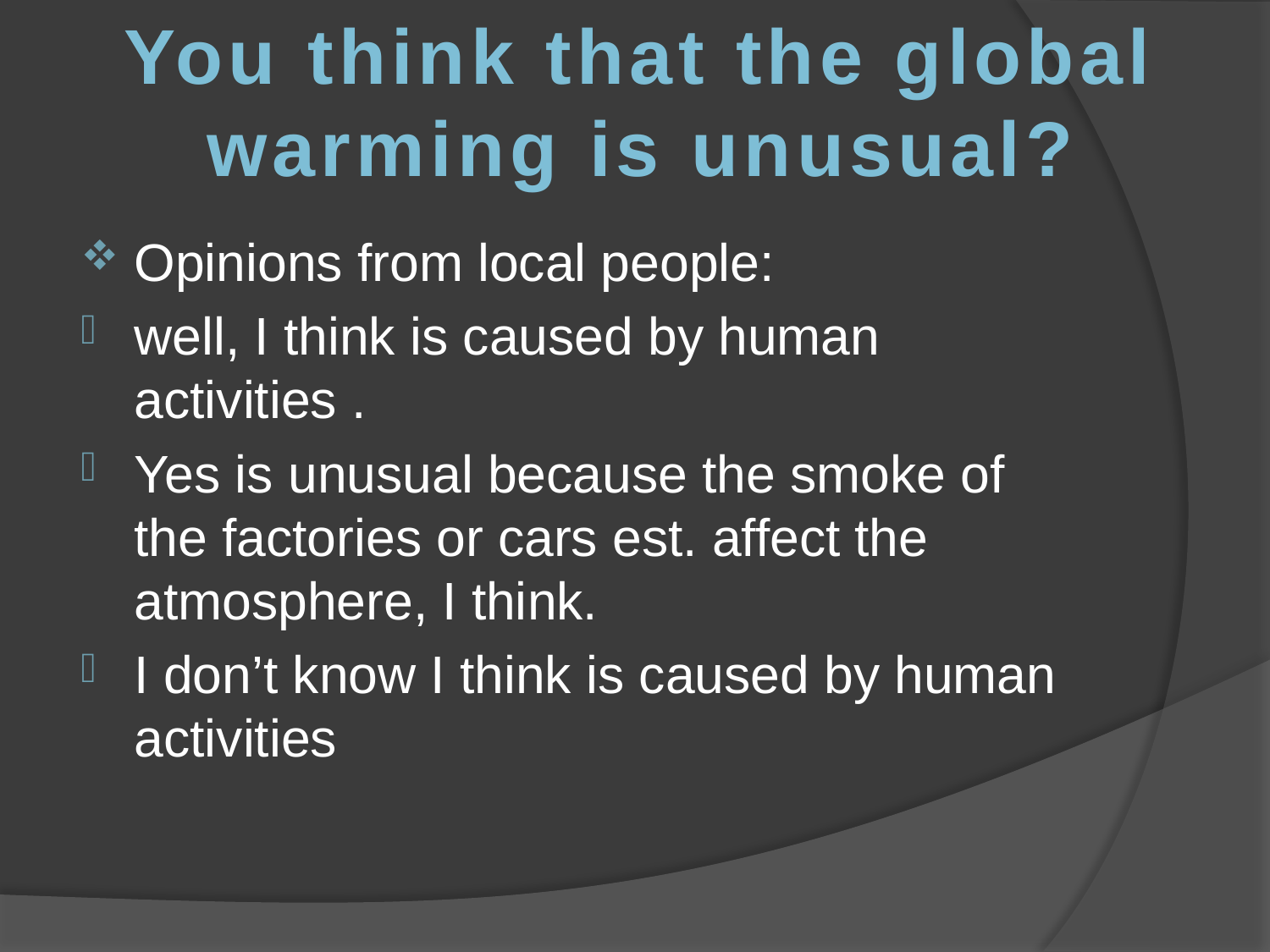

You think that the global warming is unusual?
Opinions from local people:
well, I think is caused by human activities .
Yes is unusual because the smoke of the factories or cars est. affect the atmosphere, I think.
I don’t know I think is caused by human activities